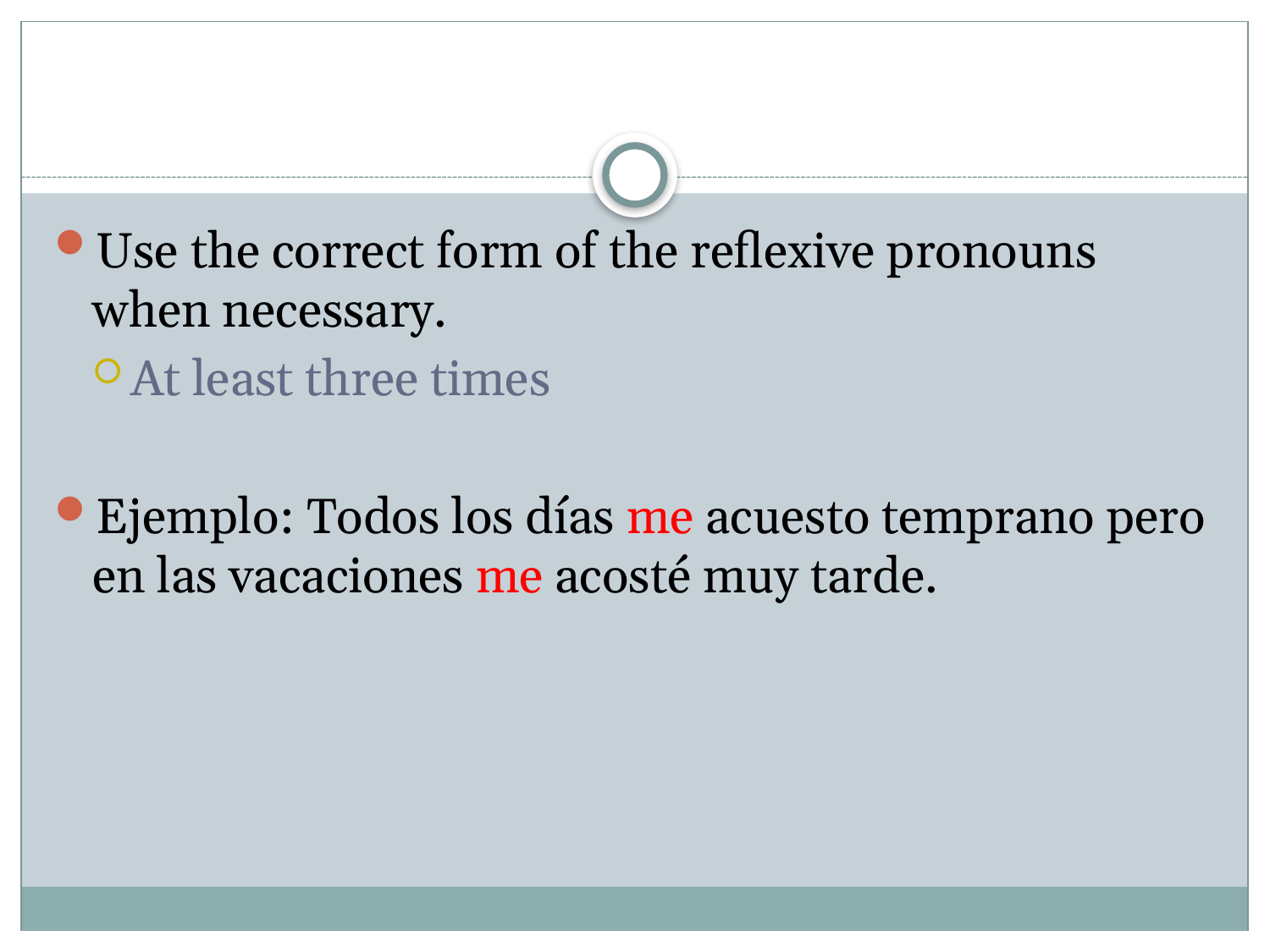

#
Use the correct form of the reflexive pronouns when necessary.
At least three times

Ejemplo: Todos los días me acuesto temprano pero en las vacaciones me acosté muy tarde.